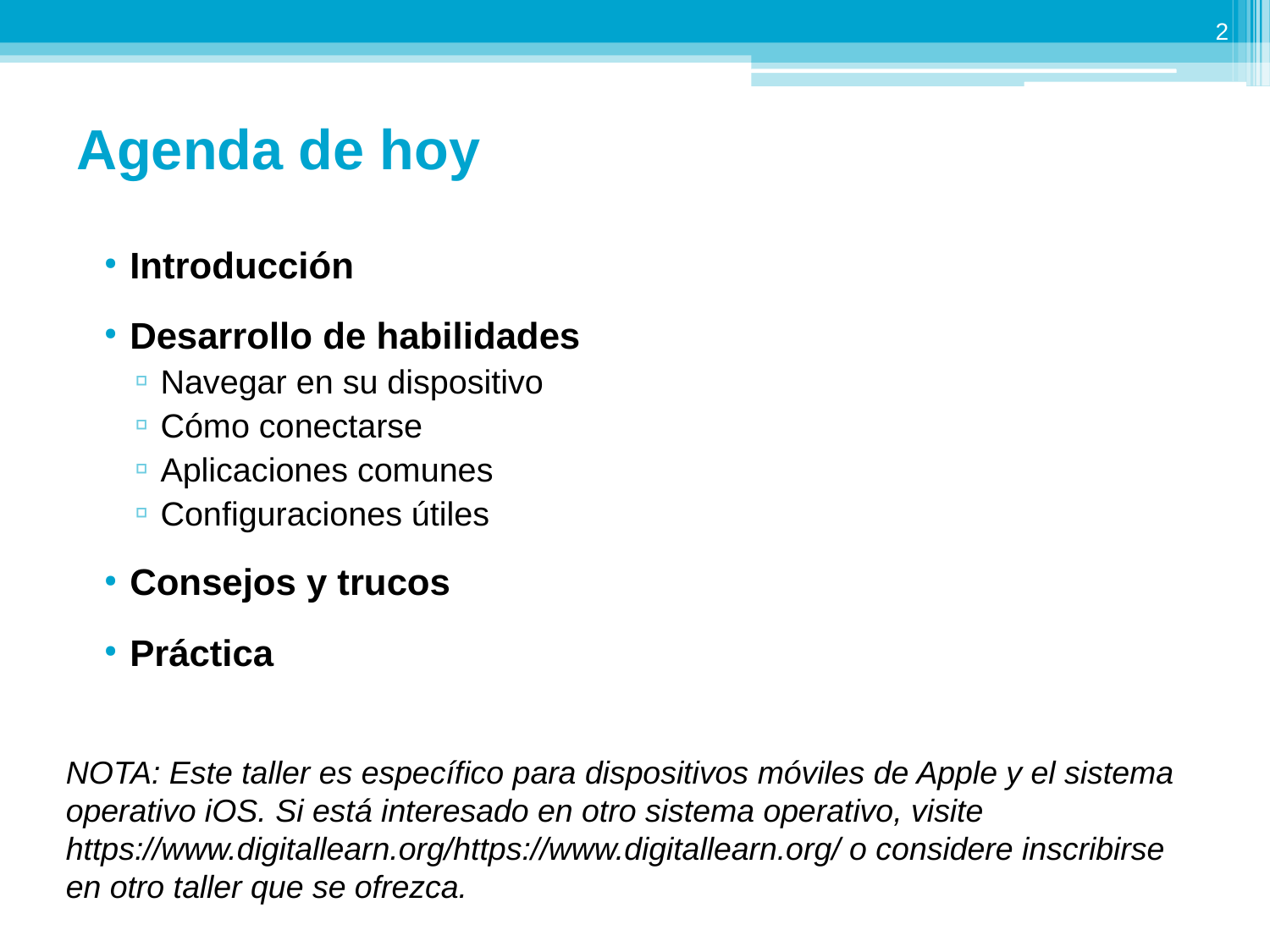

2
# Agenda de hoy
Introducción
Desarrollo de habilidades
Navegar en su dispositivo
Cómo conectarse
Aplicaciones comunes
Configuraciones útiles
Consejos y trucos
Práctica
NOTA: Este taller es específico para dispositivos móviles de Apple y el sistema operativo iOS. Si está interesado en otro sistema operativo, visite https://www.digitallearn.org/https://www.digitallearn.org/ o considere inscribirse en otro taller que se ofrezca.